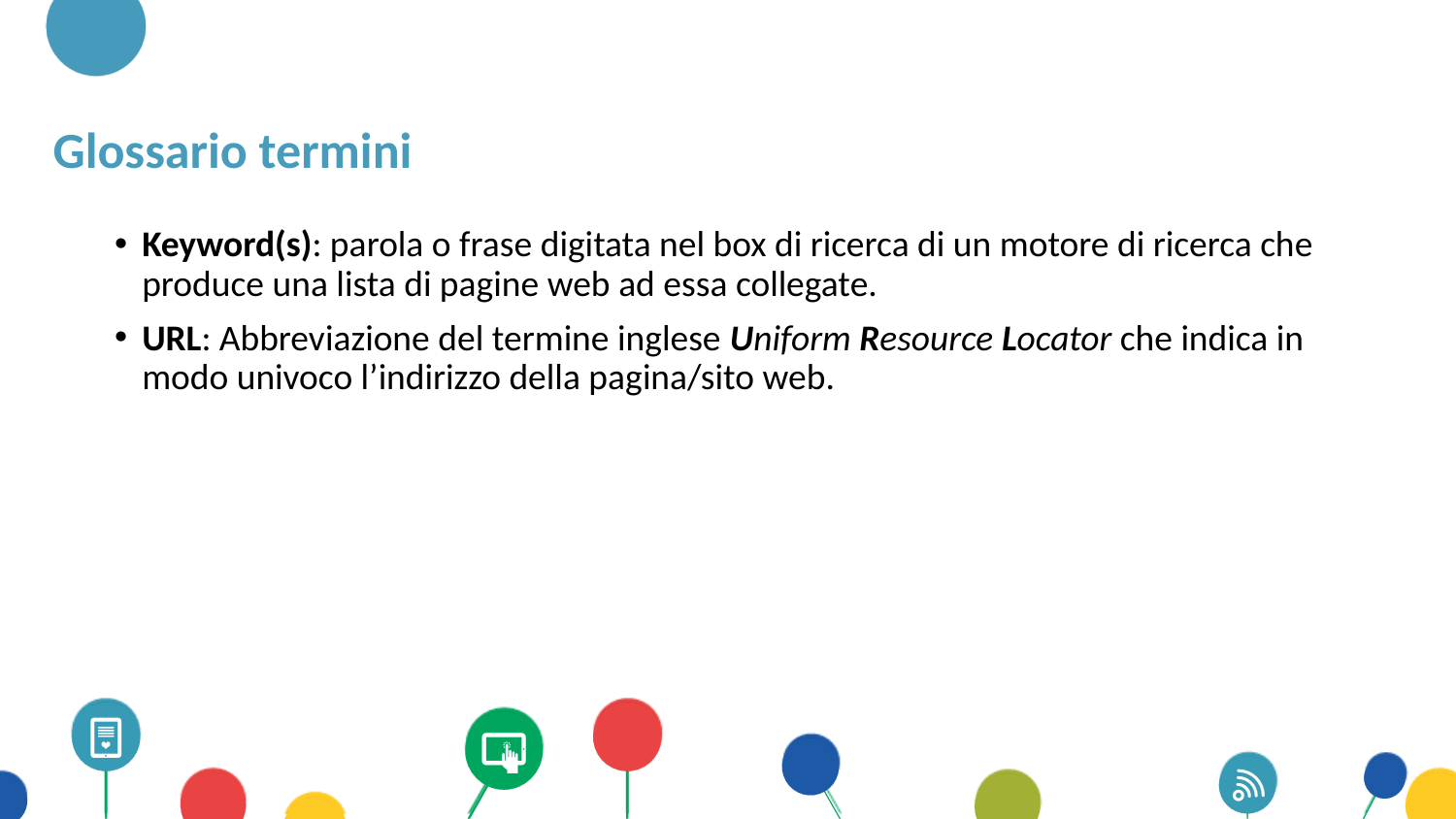

# Glossario termini
Keyword(s): parola o frase digitata nel box di ricerca di un motore di ricerca che produce una lista di pagine web ad essa collegate.
URL: Abbreviazione del termine inglese Uniform Resource Locator che indica in modo univoco l’indirizzo della pagina/sito web.